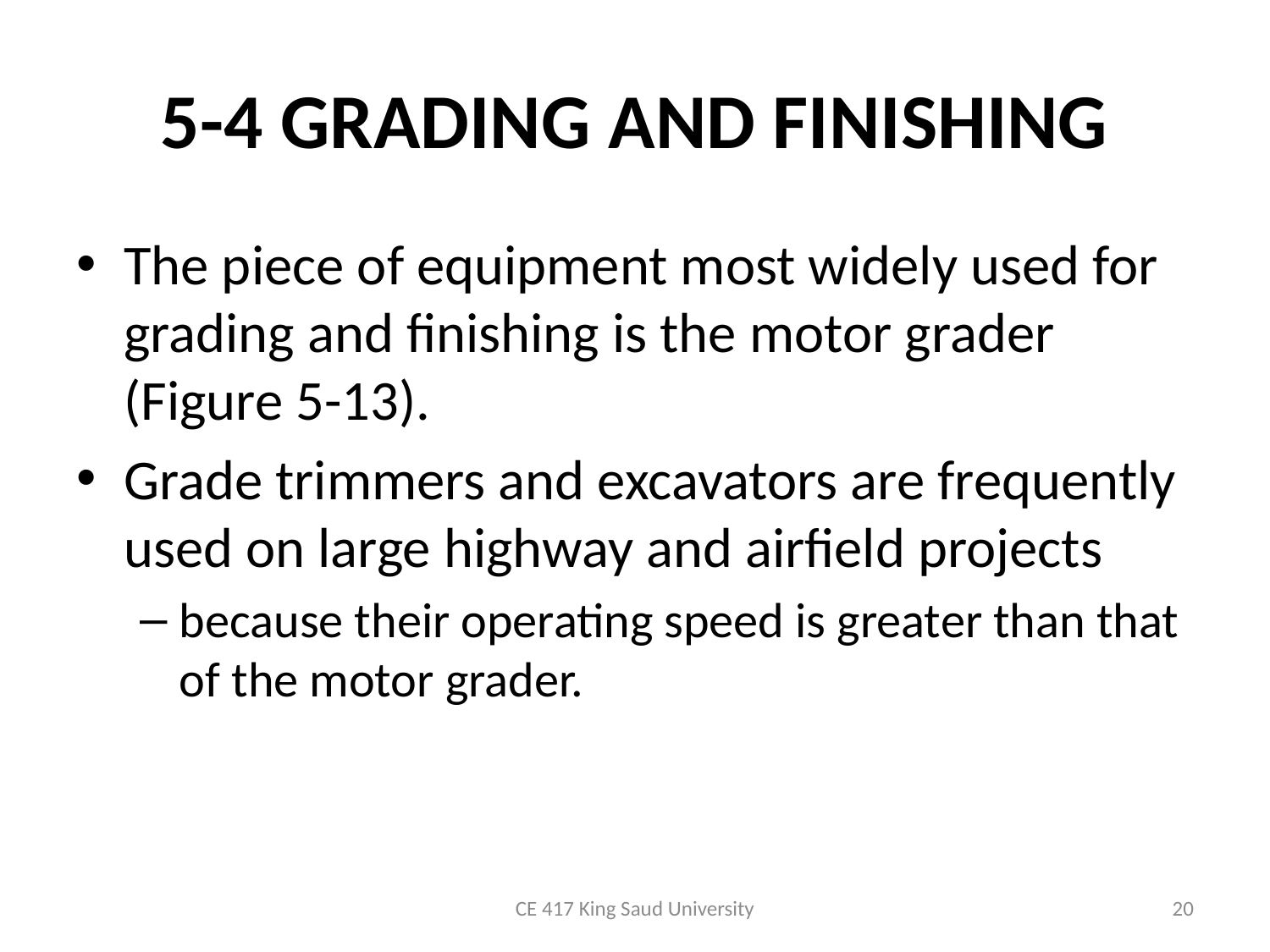

# 5-4 GRADING AND FINISHING
The piece of equipment most widely used for grading and finishing is the motor grader (Figure 5-13).
Grade trimmers and excavators are frequently used on large highway and airfield projects
because their operating speed is greater than that of the motor grader.
CE 417 King Saud University
20